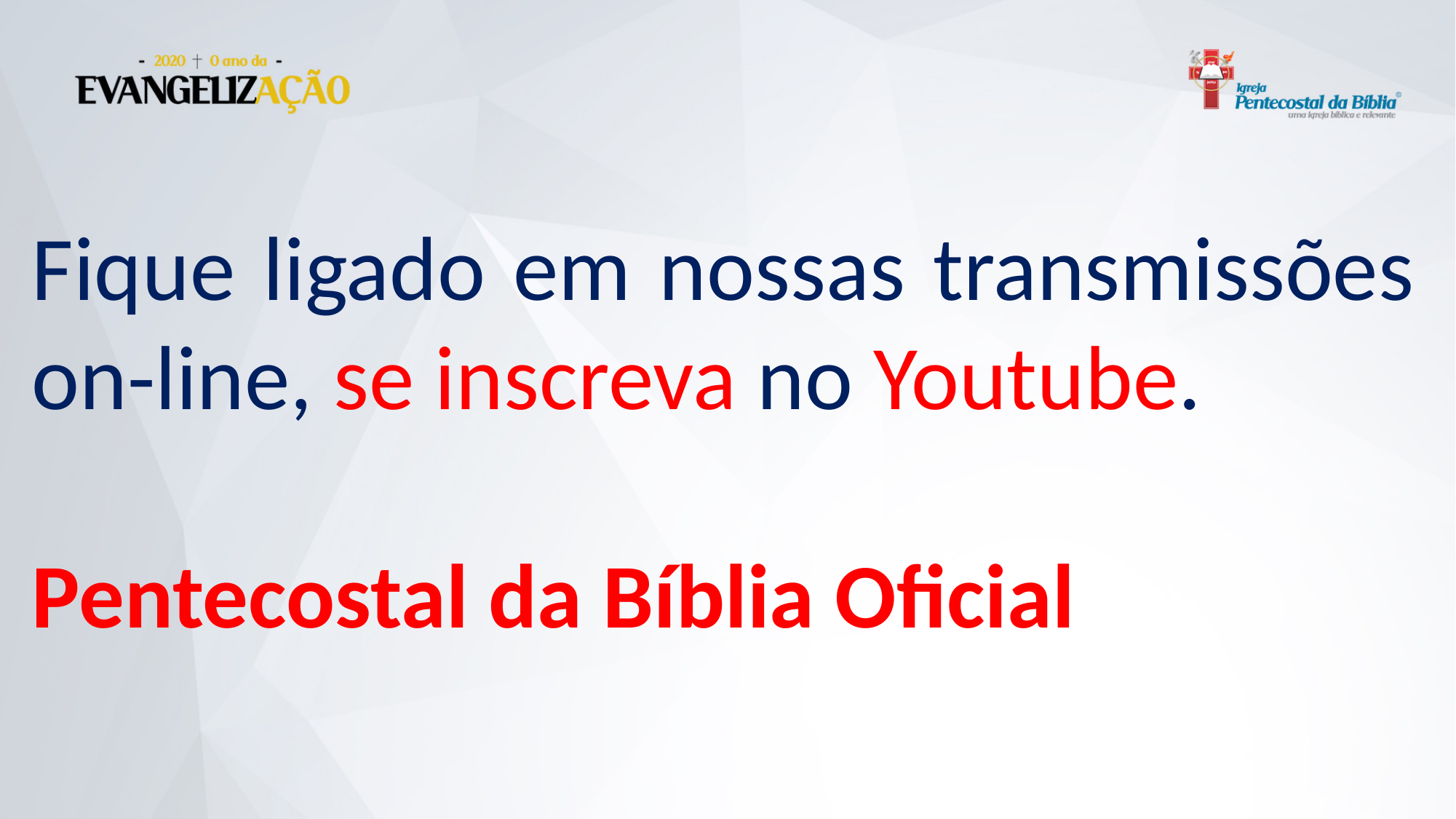

Fique ligado em nossas transmissões on-line, se inscreva no Youtube.

Pentecostal da Bíblia Oficial